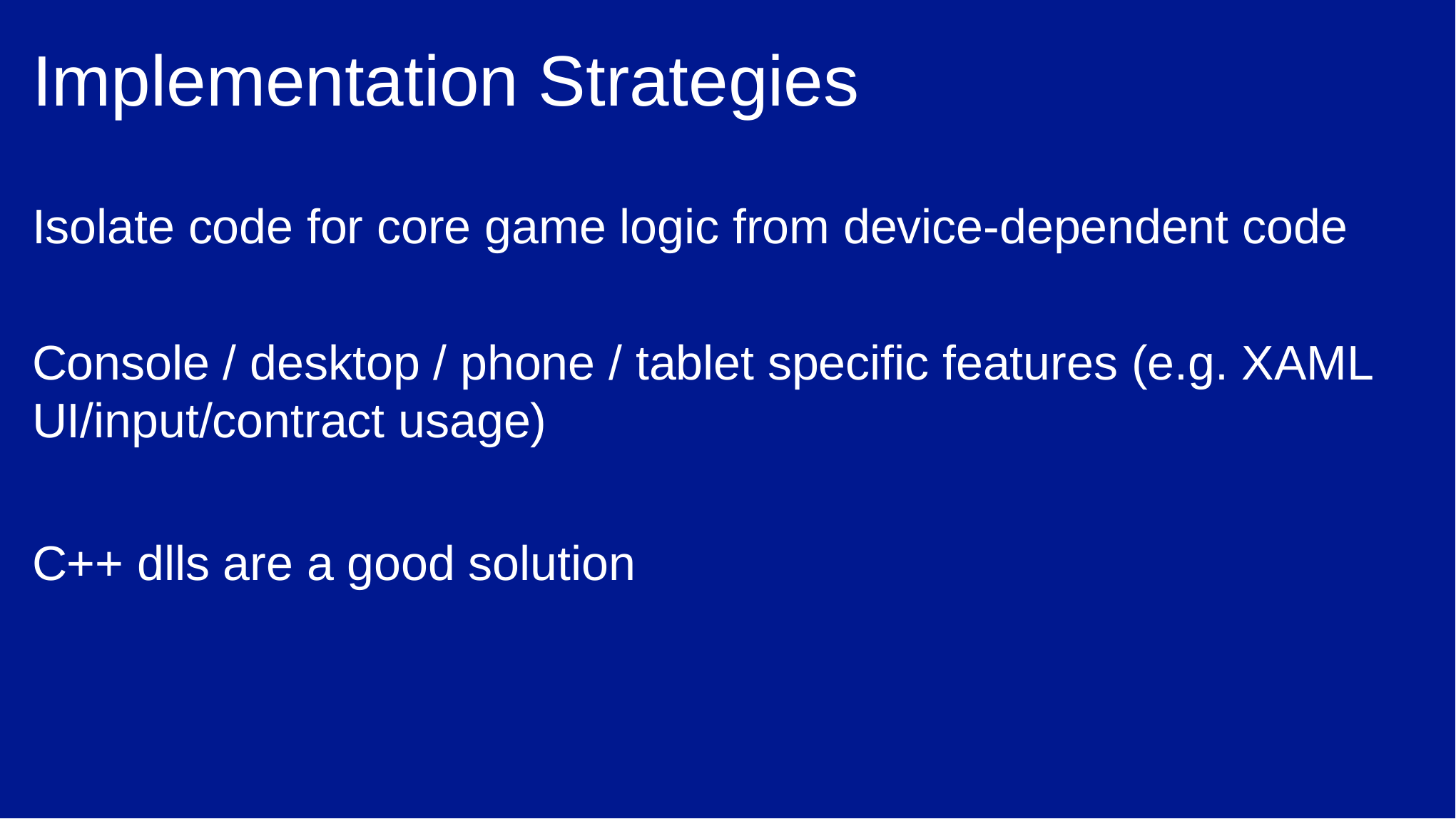

# Implementation Strategies
Isolate code for core game logic from device-dependent code

Console / desktop / phone / tablet specific features (e.g. XAML UI/input/contract usage)

C++ dlls are a good solution